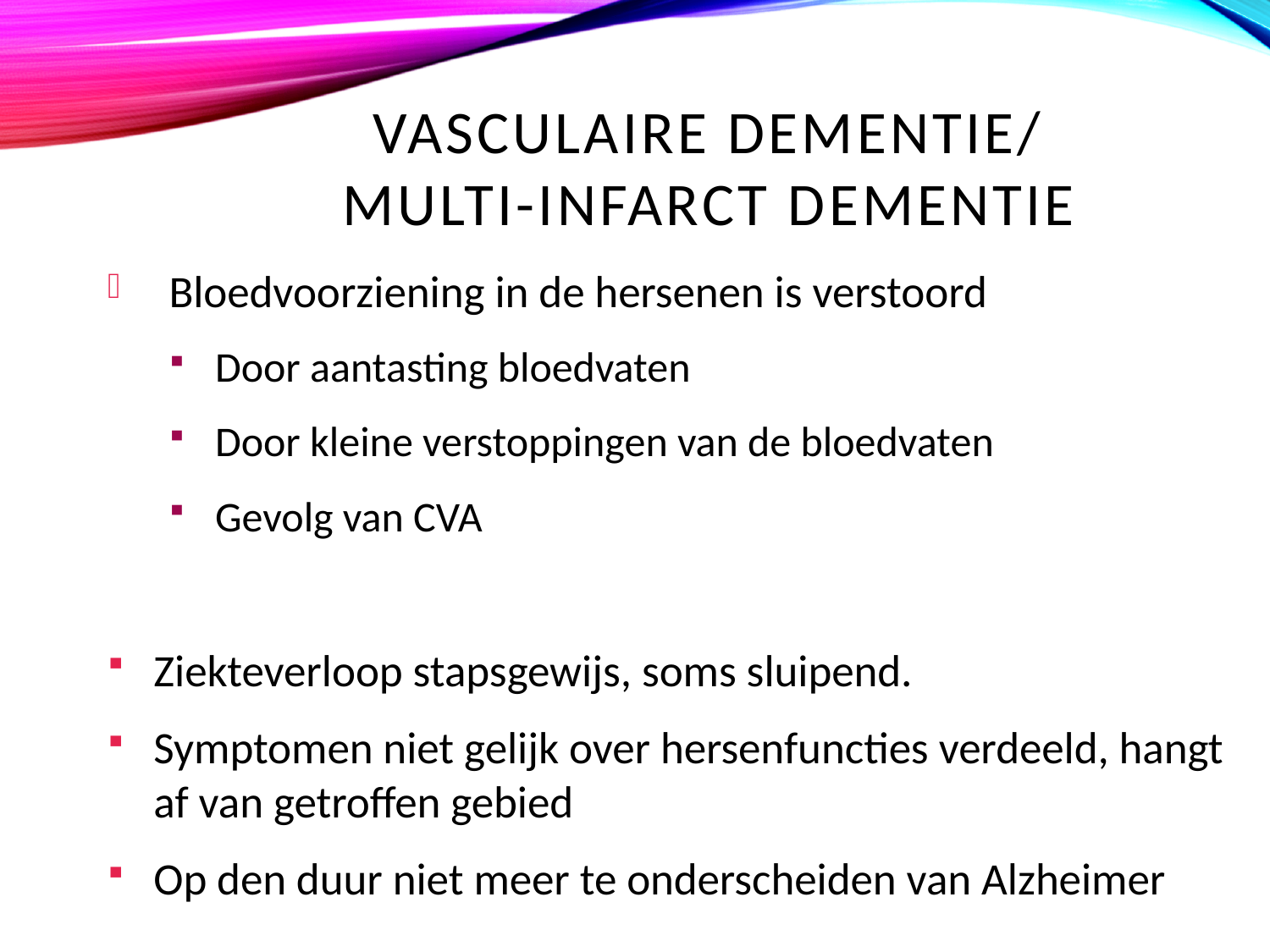

Vasculaire Dementie/
Multi-infarct dementie
Bloedvoorziening in de hersenen is verstoord
Door aantasting bloedvaten
Door kleine verstoppingen van de bloedvaten
Gevolg van CVA

Ziekteverloop stapsgewijs, soms sluipend.
Symptomen niet gelijk over hersenfuncties verdeeld, hangt af van getroffen gebied
Op den duur niet meer te onderscheiden van Alzheimer